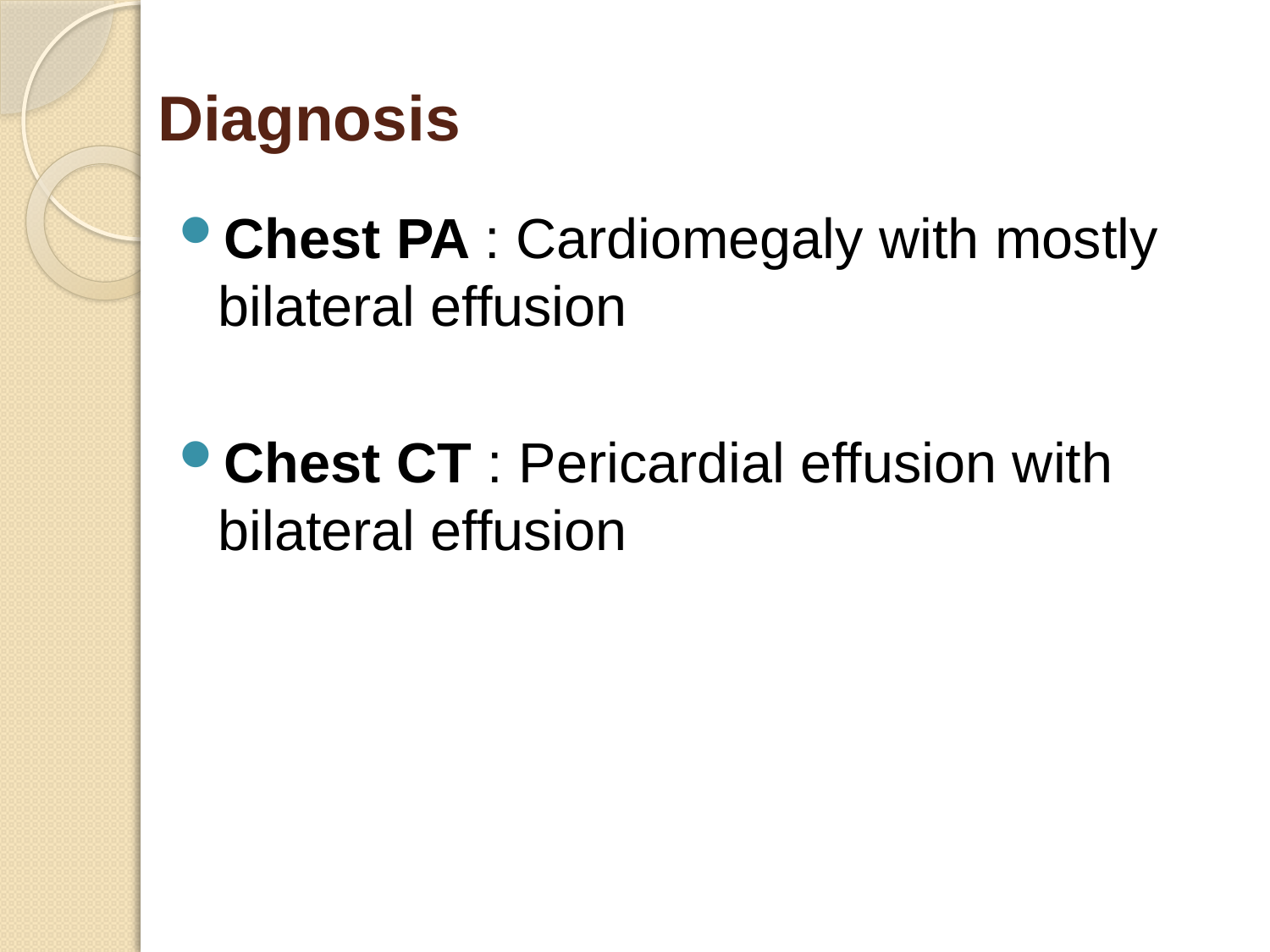

# Diagnosis
Chest PA : Cardiomegaly with mostly bilateral effusion

Chest CT : Pericardial effusion with bilateral effusion